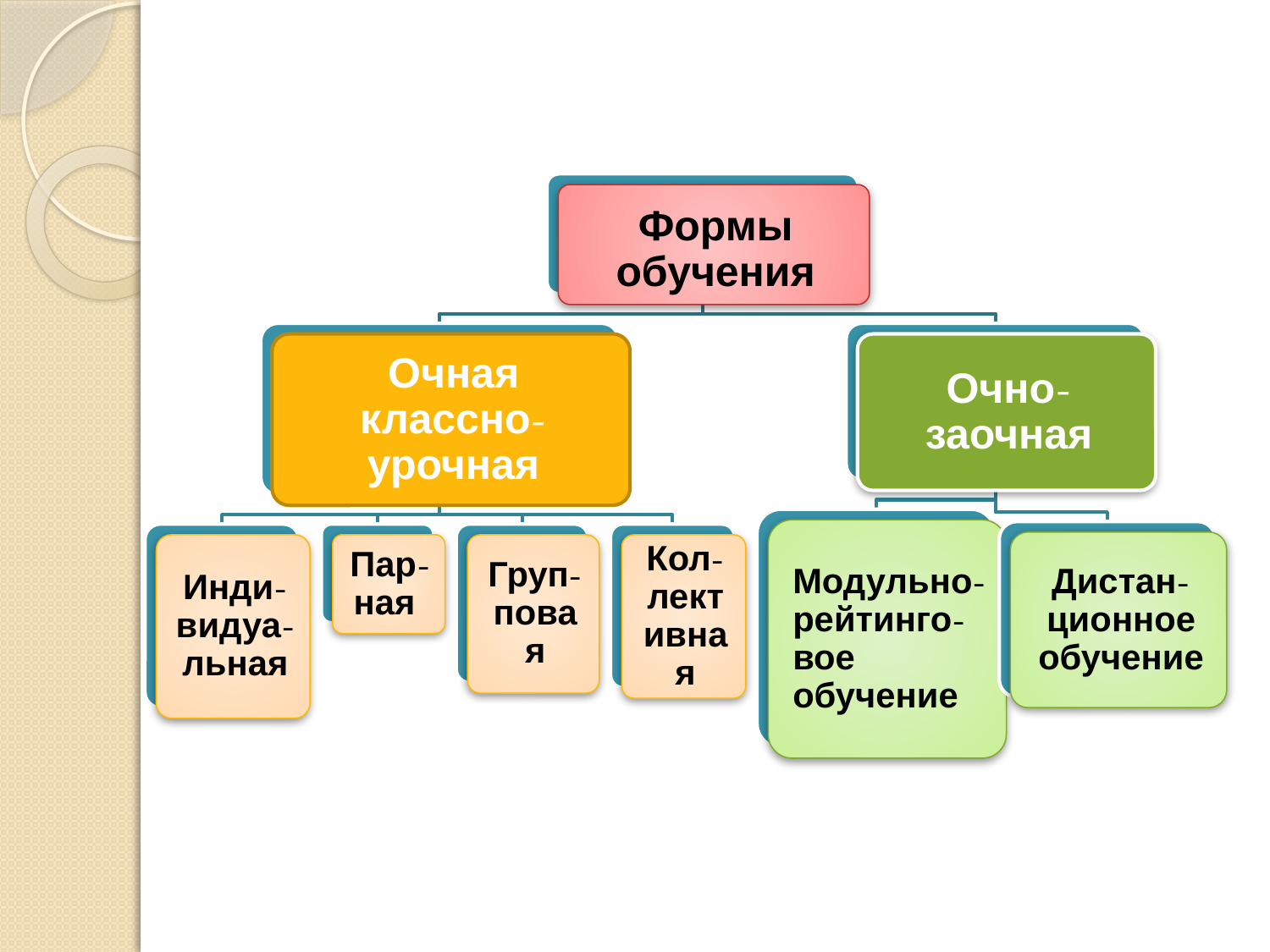

#
Формы обучения
Очная классно-урочная
Инди-видуа-льная
Пар-ная
Груп-повая
Кол-лективная
Очно-заочная
Модульно-рейтинго-вое обучение
Дистан-ционное обучение